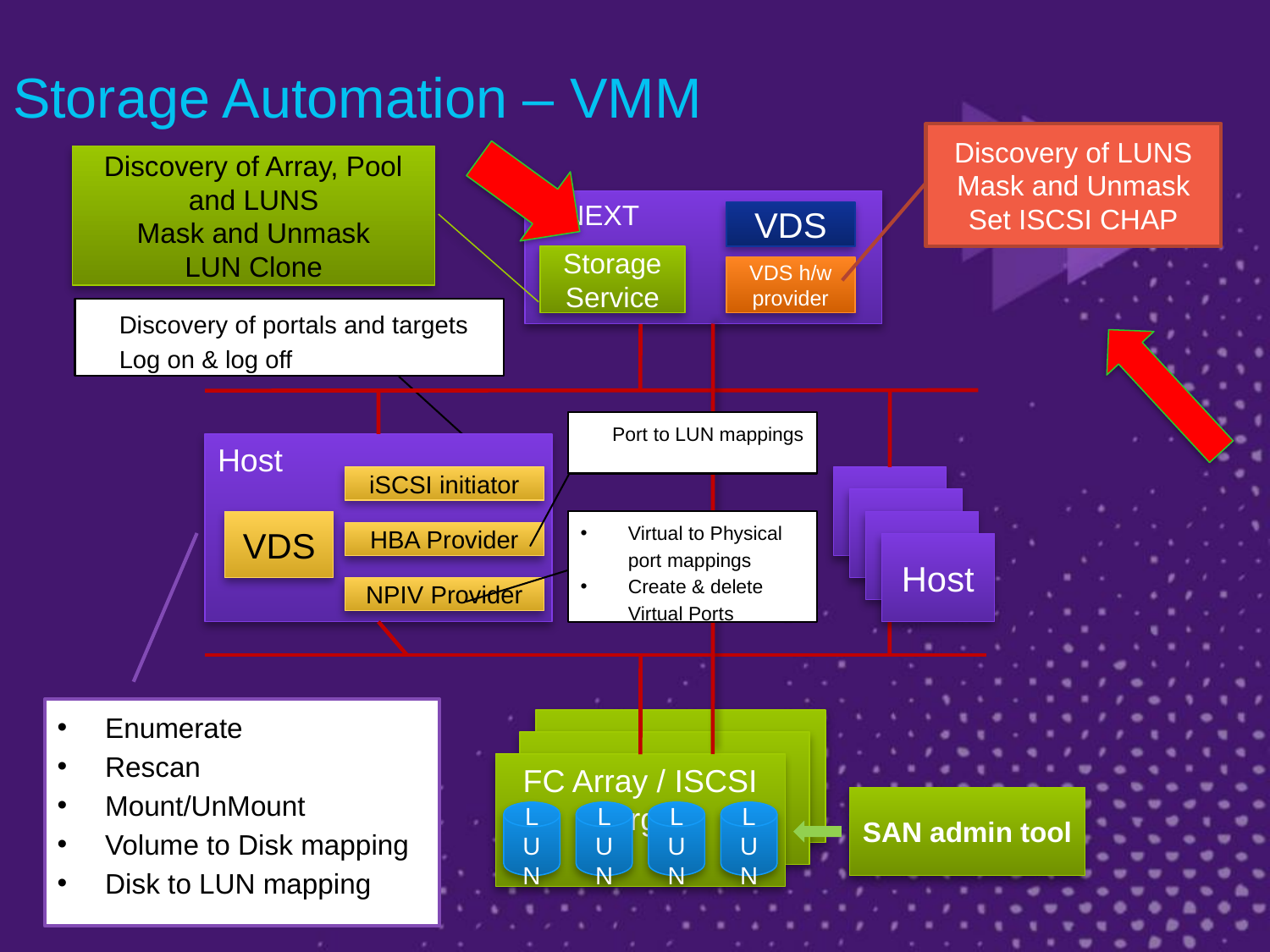

Storage Automation – VMM
Discovery of LUNS
Mask and Unmask
Set ISCSI CHAP
Discovery of Array, Pool and LUNS
Mask and Unmask
LUN Clone

V-NEXT
VDS
Storage Service
VDS h/w provider
Discovery of portals and targets
Log on & log off

Port to LUN mappings
Host
Host
iSCSI initiator
Host
VDS
Virtual to Physical port mappings
Create & delete Virtual Ports
Host
HBA Provider
Host
NPIV Provider
Enumerate
Rescan
Mount/UnMount
Volume to Disk mapping
Disk to LUN mapping

FC Array / ISCSI Target
SAN admin tool
LUN
LUN
LUN
LUN